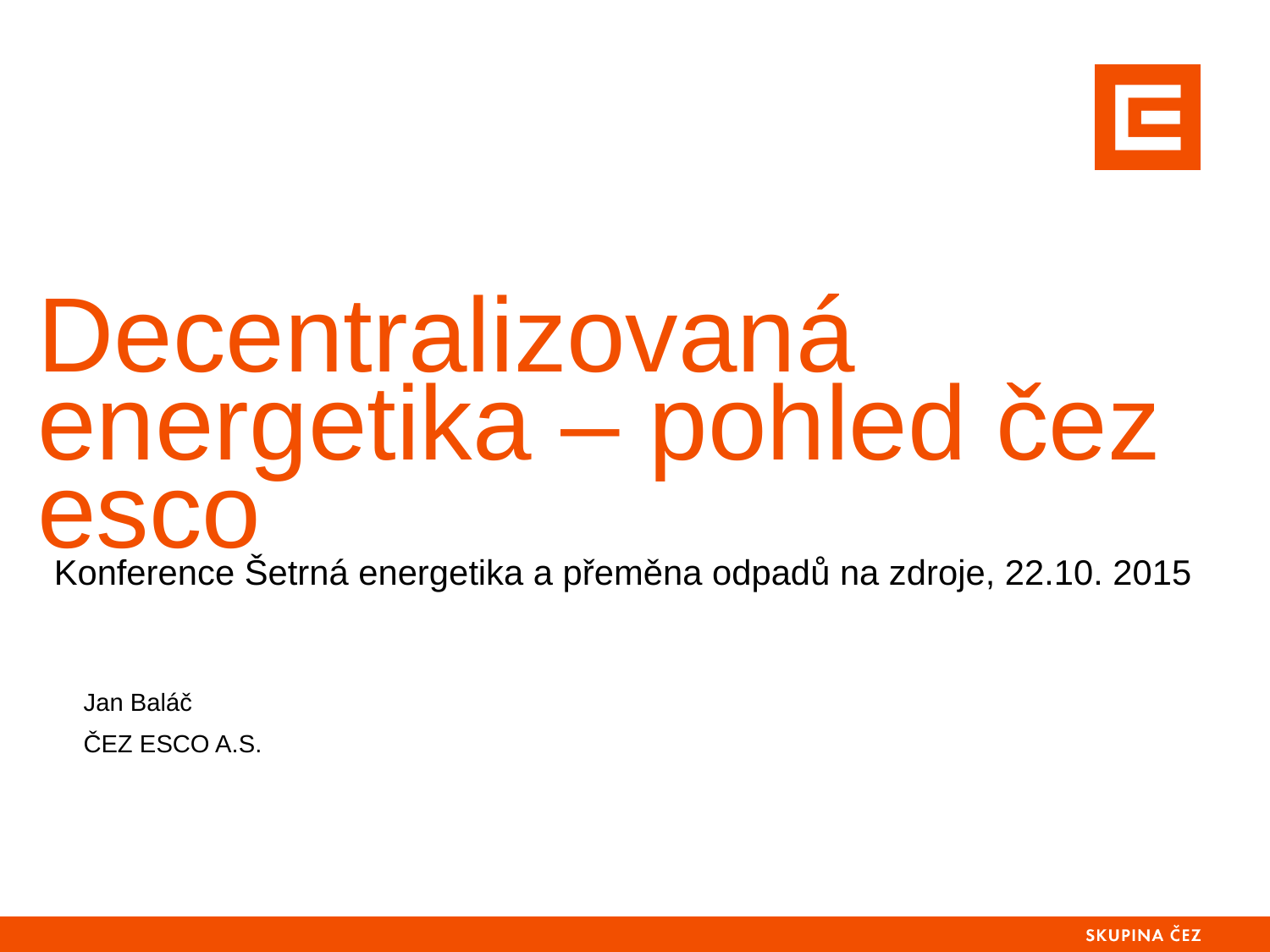

# Decentralizovaná energetika – pohled čez esco
Konference Šetrná energetika a přeměna odpadů na zdroje, 22.10. 2015
Jan Baláč
ČEZ ESCO A.S.